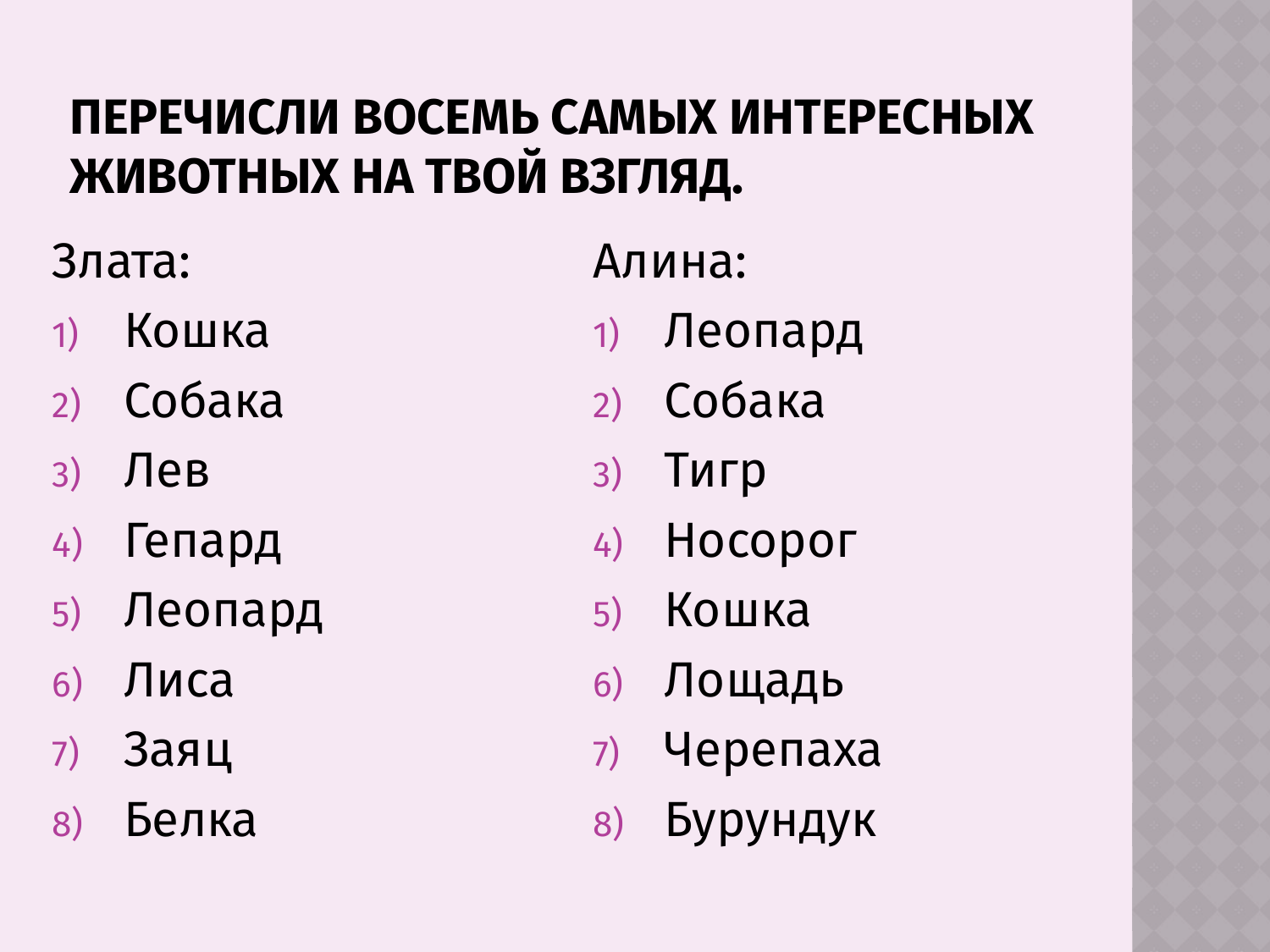

# Перечисли восемь самых интересных животных на твой взгляд.
Злата:
Кошка
Собака
Лев
Гепард
Леопард
Лиса
Заяц
Белка

Алина:
Леопард
Собака
Тигр
Носорог
Кошка
Лощадь
Черепаха
Бурундук